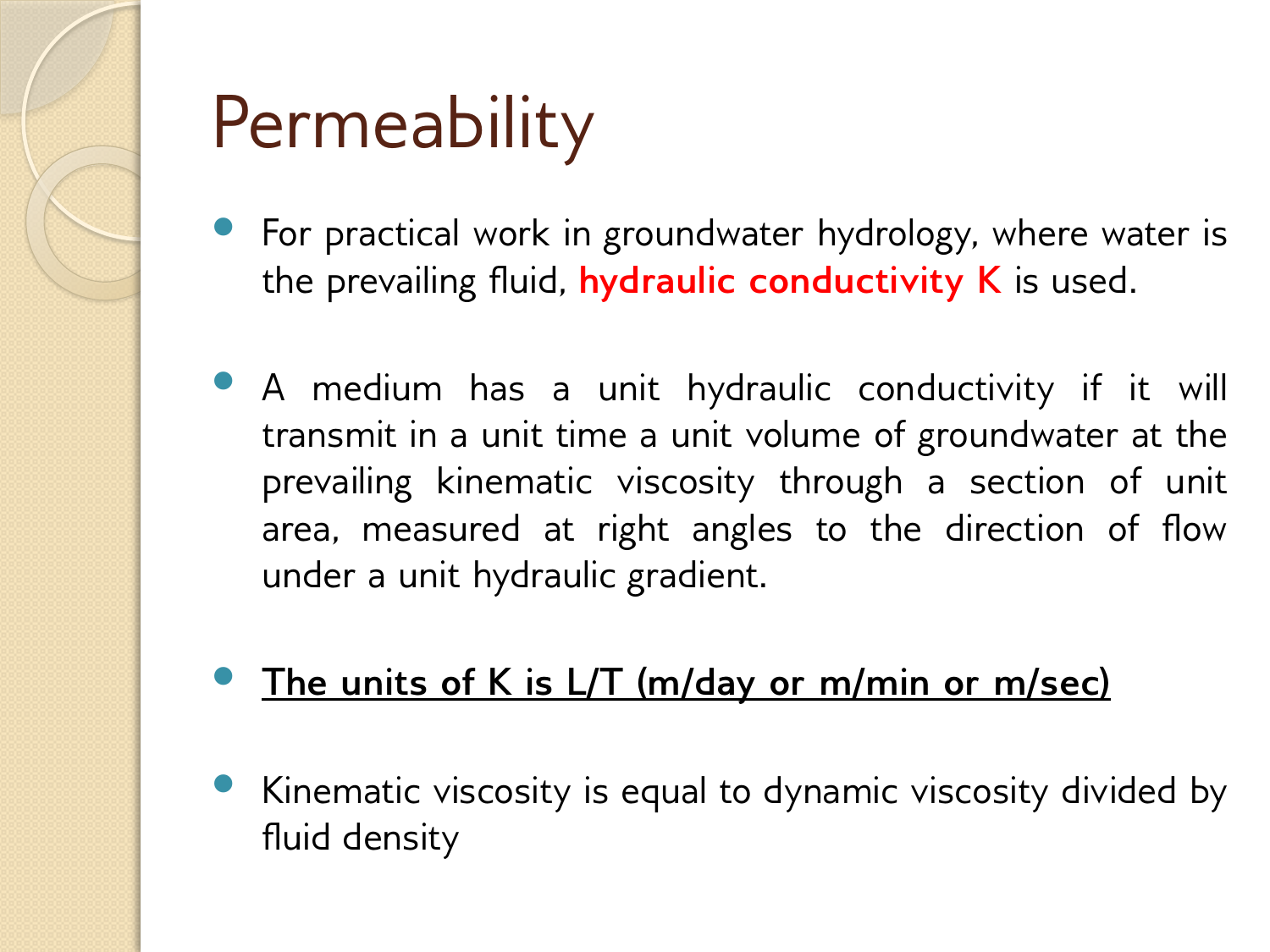

# Permeability
For practical work in groundwater hydrology, where water is the prevailing fluid, hydraulic conductivity K is used.

A medium has a unit hydraulic conductivity if it will transmit in a unit time a unit volume of groundwater at the prevailing kinematic viscosity through a section of unit area, measured at right angles to the direction of flow under a unit hydraulic gradient.

The units of K is L/T (m/day or m/min or m/sec)

Kinematic viscosity is equal to dynamic viscosity divided by fluid density